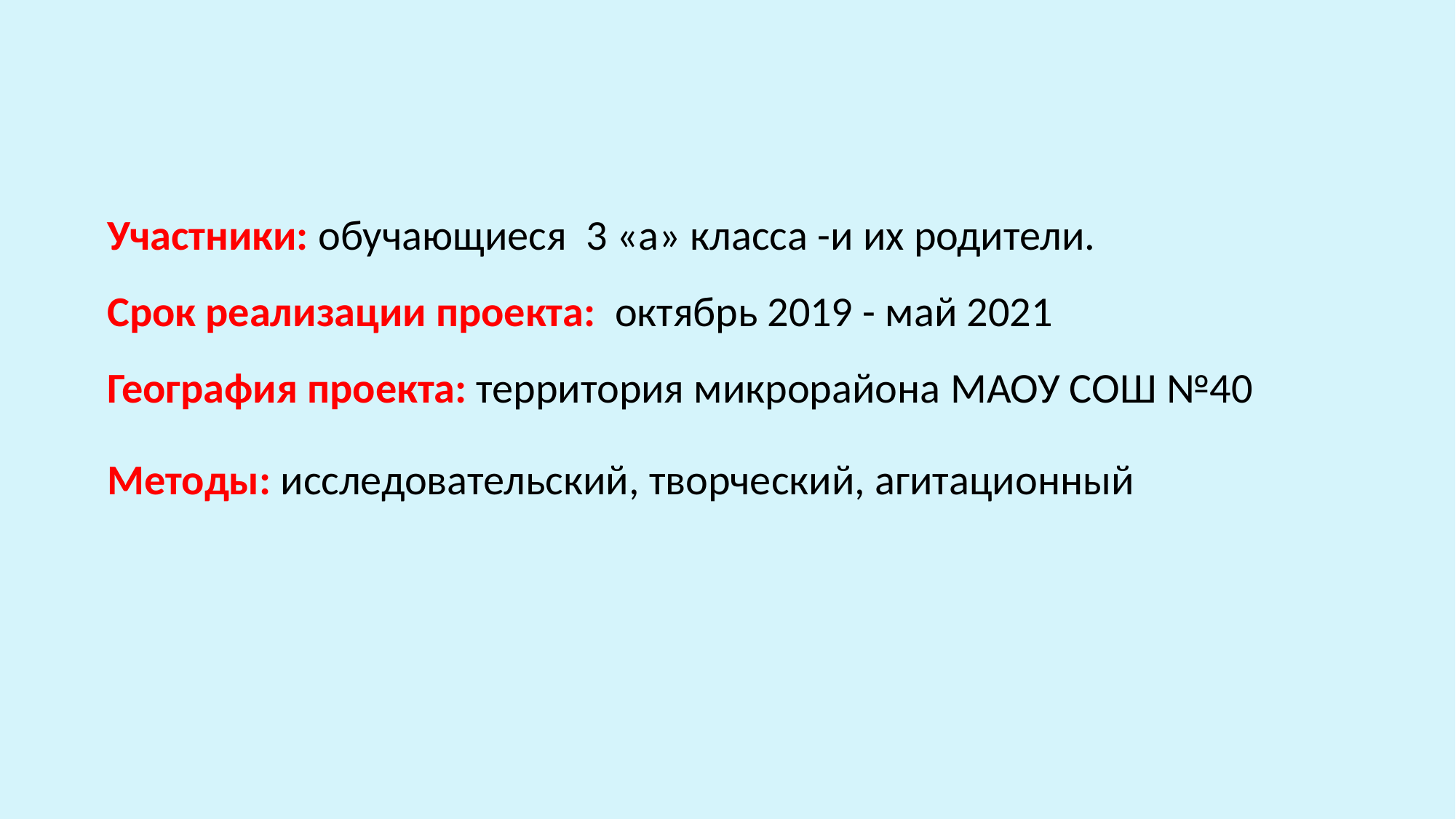

Участники: обучающиеся  3 «а» класса -и их родители.
Срок реализации проекта:  октябрь 2019 - май 2021
География проекта: территория микрорайона МАОУ СОШ №40
Методы: исследовательский, творческий, агитационный